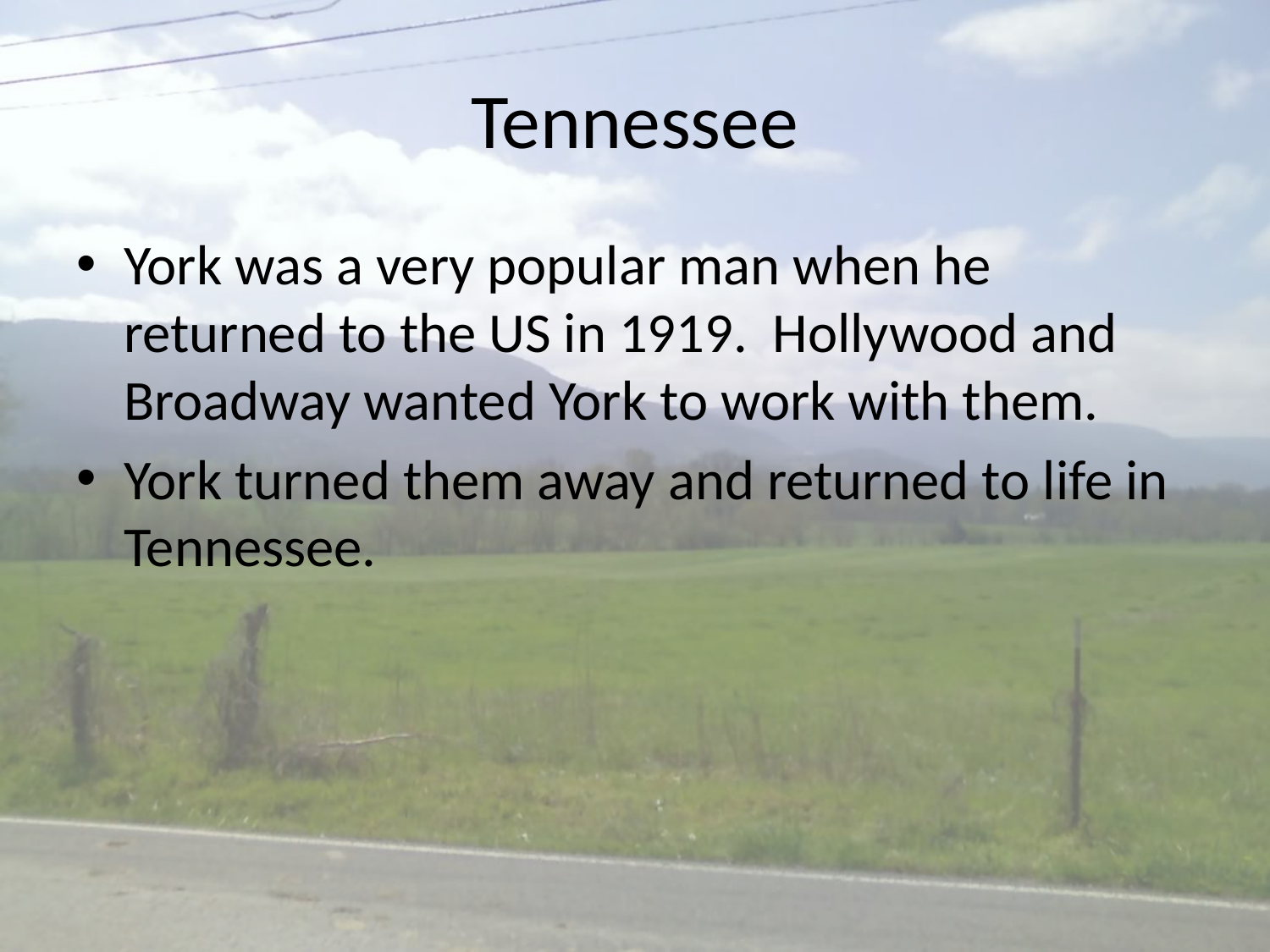

# Tennessee
York was a very popular man when he returned to the US in 1919.  Hollywood and Broadway wanted York to work with them.
York turned them away and returned to life in Tennessee.